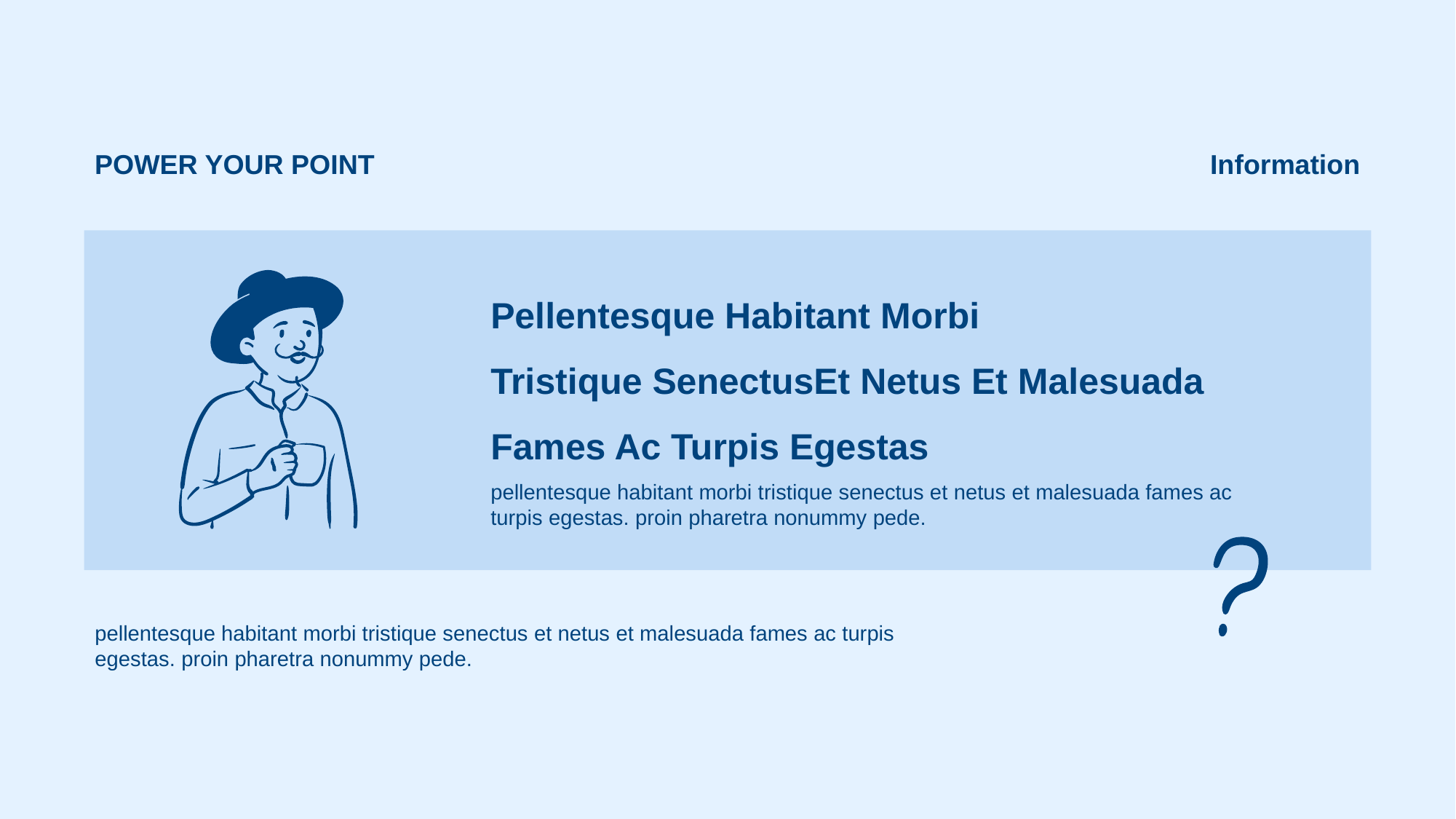

POWER YOUR POINT
Information

Pellentesque Habitant Morbi
Tristique SenectusEt Netus Et Malesuada Fames Ac Turpis Egestas
pellentesque habitant morbi tristique senectus et netus et malesuada fames ac turpis egestas. proin pharetra nonummy pede.

pellentesque habitant morbi tristique senectus et netus et malesuada fames ac turpis egestas. proin pharetra nonummy pede.